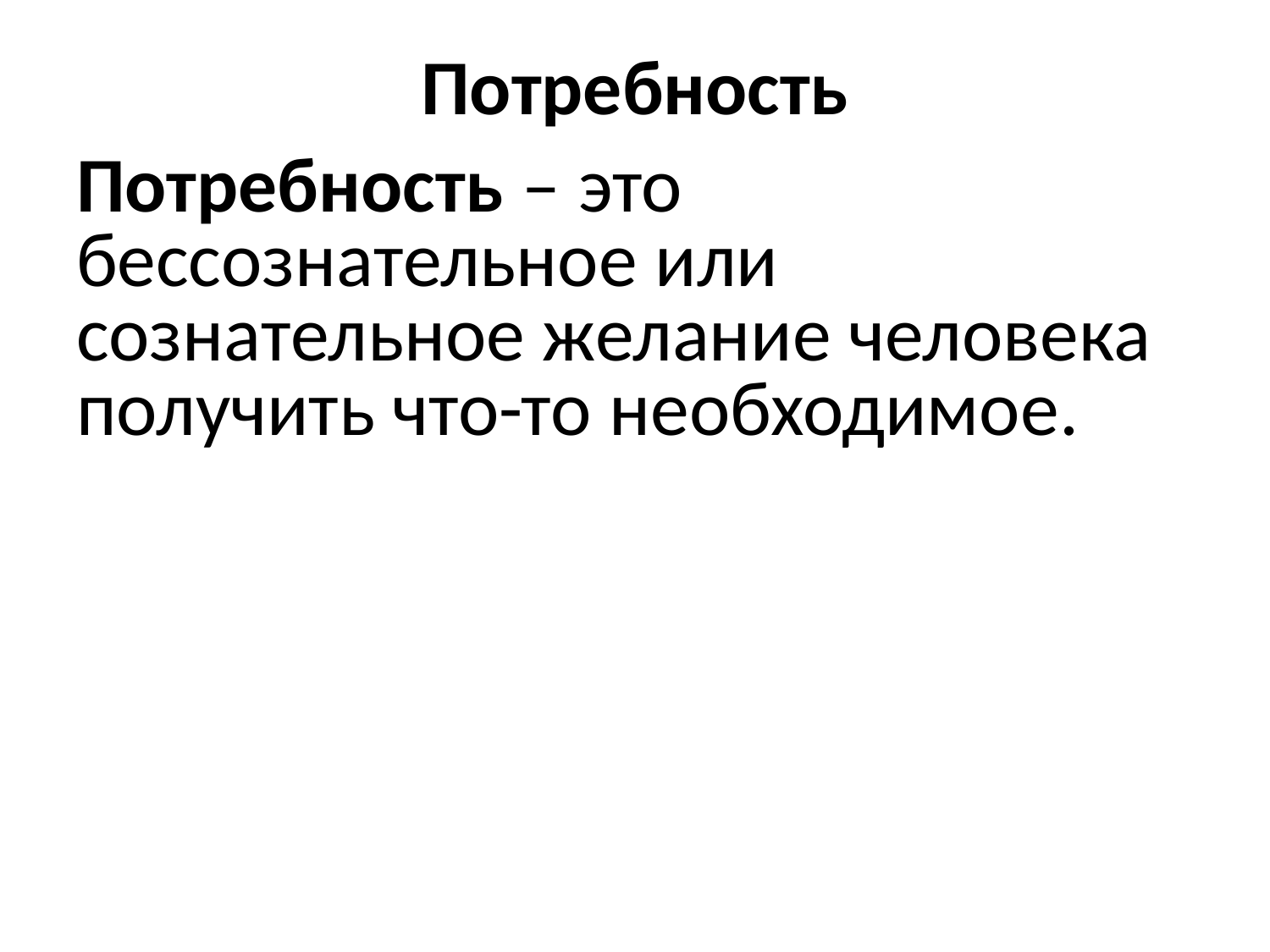

# Потребность
Потребность – это бессознательное или сознательное желание человека получить что-то необходимое.